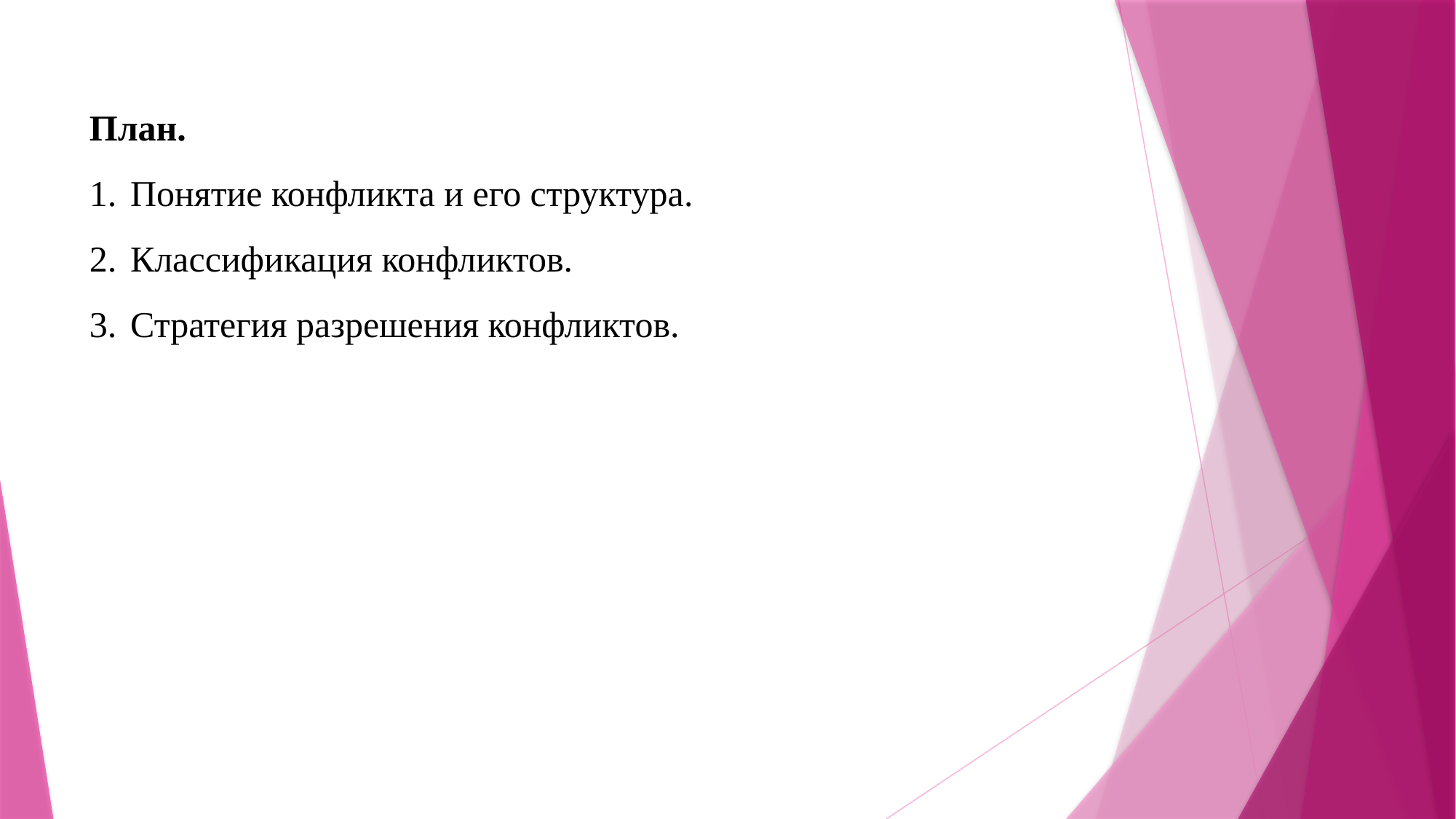

План.
Понятие конфликта и его структура.
Классификация конфликтов.
Стратегия разрешения конфликтов.